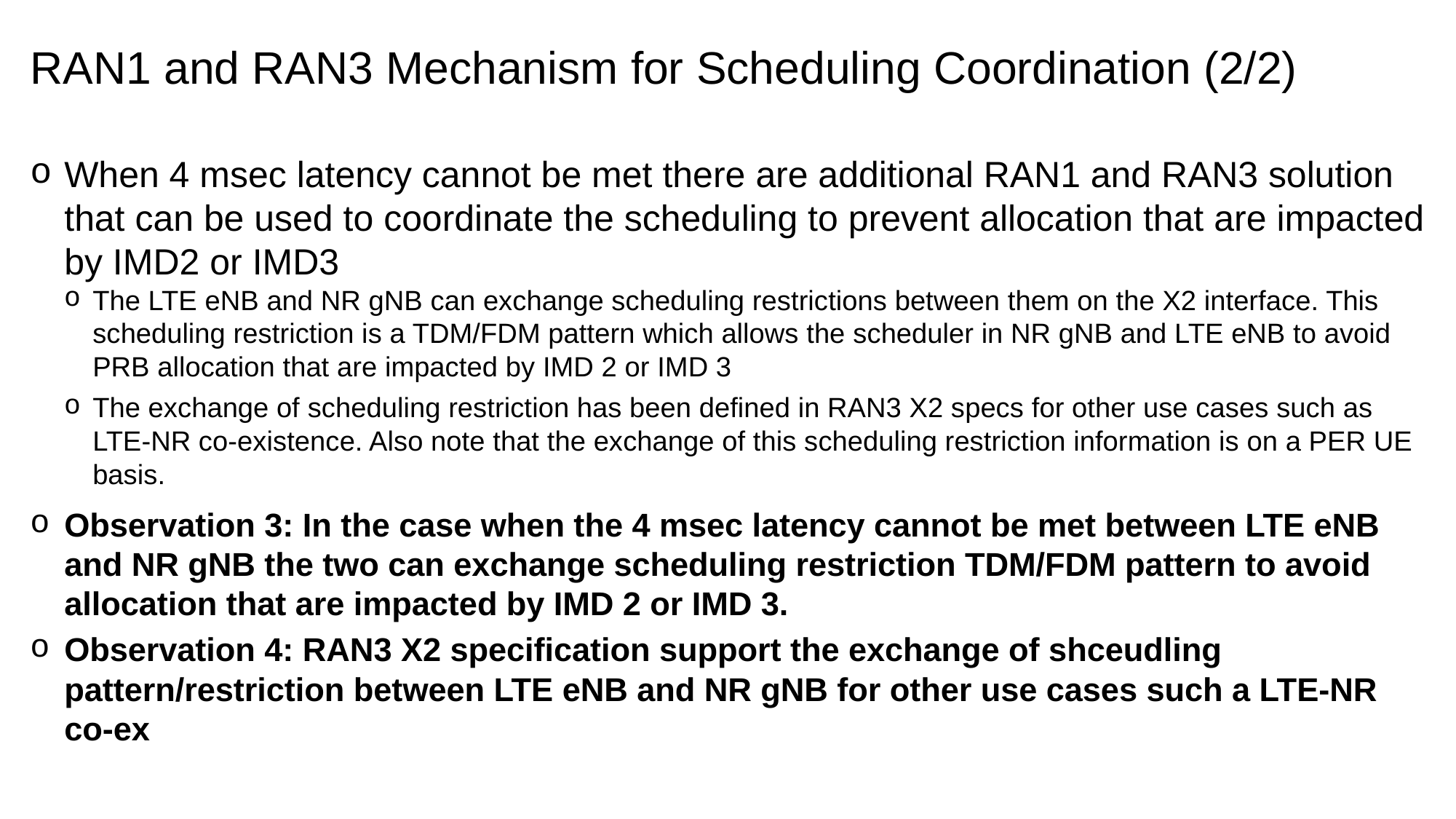

# RAN1 and RAN3 Mechanism for Scheduling Coordination (2/2)
When 4 msec latency cannot be met there are additional RAN1 and RAN3 solution that can be used to coordinate the scheduling to prevent allocation that are impacted by IMD2 or IMD3
The LTE eNB and NR gNB can exchange scheduling restrictions between them on the X2 interface. This scheduling restriction is a TDM/FDM pattern which allows the scheduler in NR gNB and LTE eNB to avoid PRB allocation that are impacted by IMD 2 or IMD 3
The exchange of scheduling restriction has been defined in RAN3 X2 specs for other use cases such as LTE-NR co-existence. Also note that the exchange of this scheduling restriction information is on a PER UE basis.
Observation 3: In the case when the 4 msec latency cannot be met between LTE eNB and NR gNB the two can exchange scheduling restriction TDM/FDM pattern to avoid allocation that are impacted by IMD 2 or IMD 3.
Observation 4: RAN3 X2 specification support the exchange of shceudling pattern/restriction between LTE eNB and NR gNB for other use cases such a LTE-NR co-ex